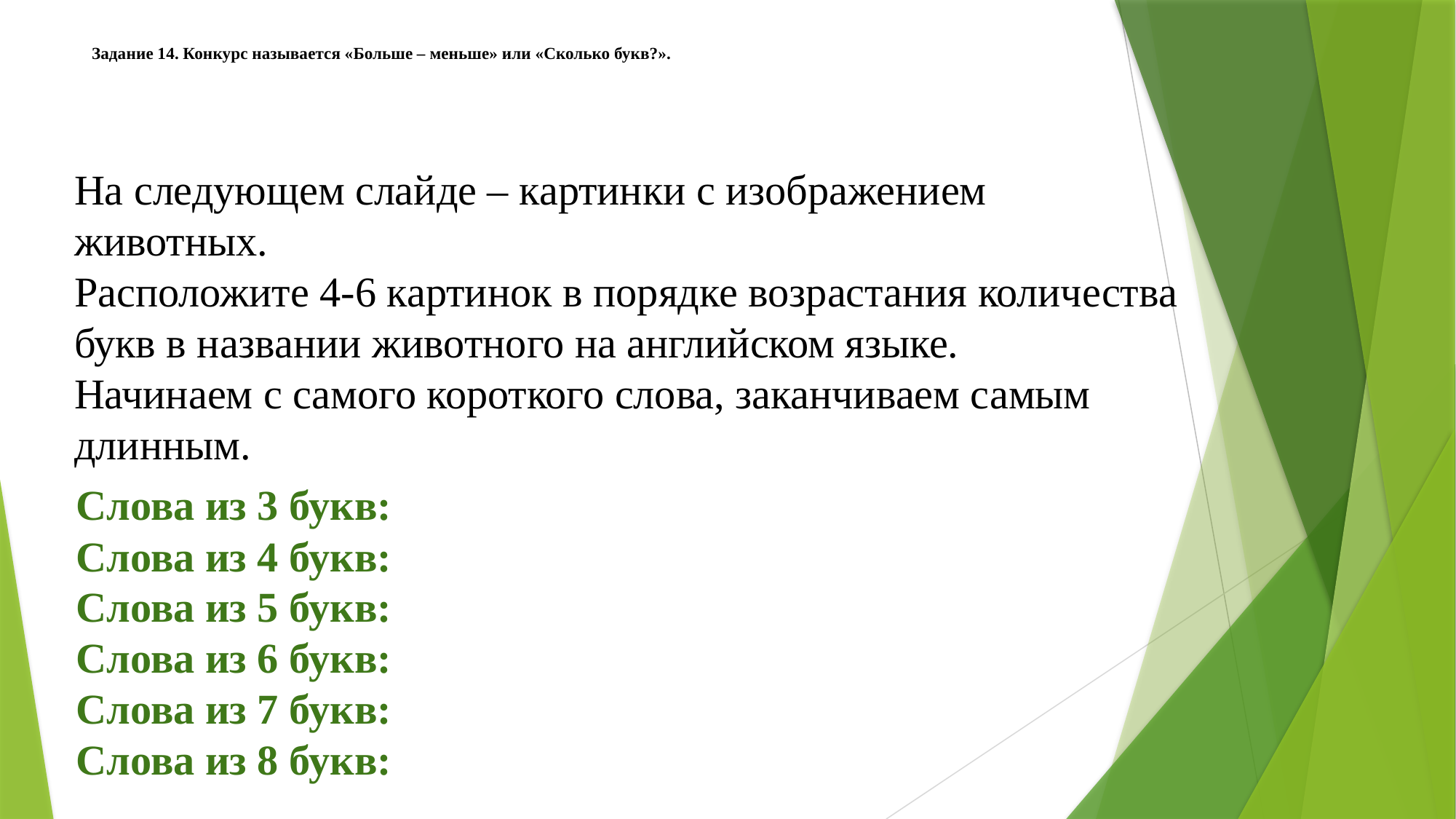

# Задание 14. Конкурс называется «Больше – меньше» или «Сколько букв?».
На следующем слайде – картинки с изображением животных.
Расположите 4-6 картинок в порядке возрастания количества букв в названии животного на английском языке.
Начинаем с самого короткого слова, заканчиваем самым длинным.
Слова из 3 букв:
Слова из 4 букв:
Слова из 5 букв:
Слова из 6 букв:
Слова из 7 букв:
Слова из 8 букв: